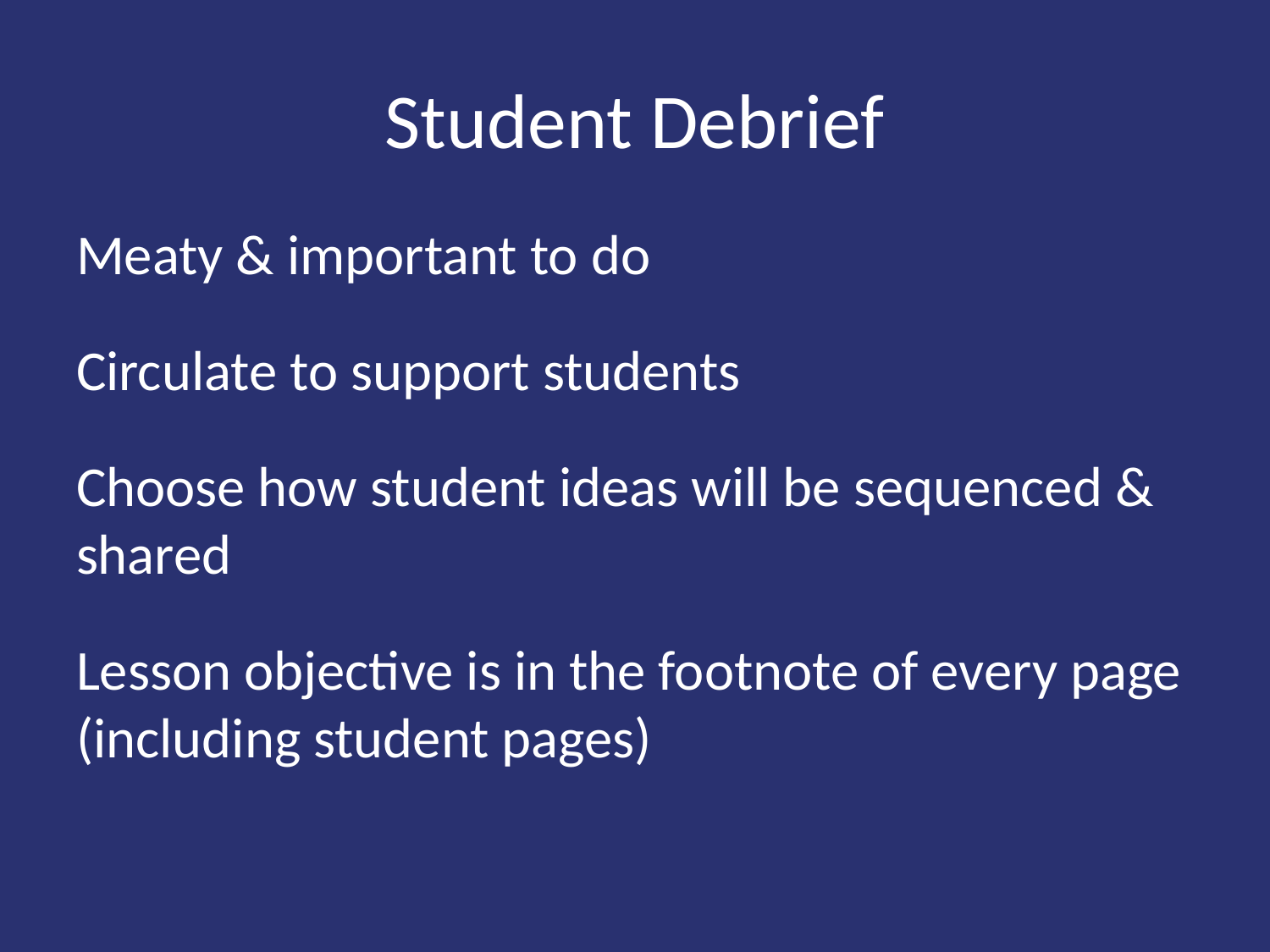

# Student Debrief
Meaty & important to do

Circulate to support students

Choose how student ideas will be sequenced & shared

Lesson objective is in the footnote of every page (including student pages)